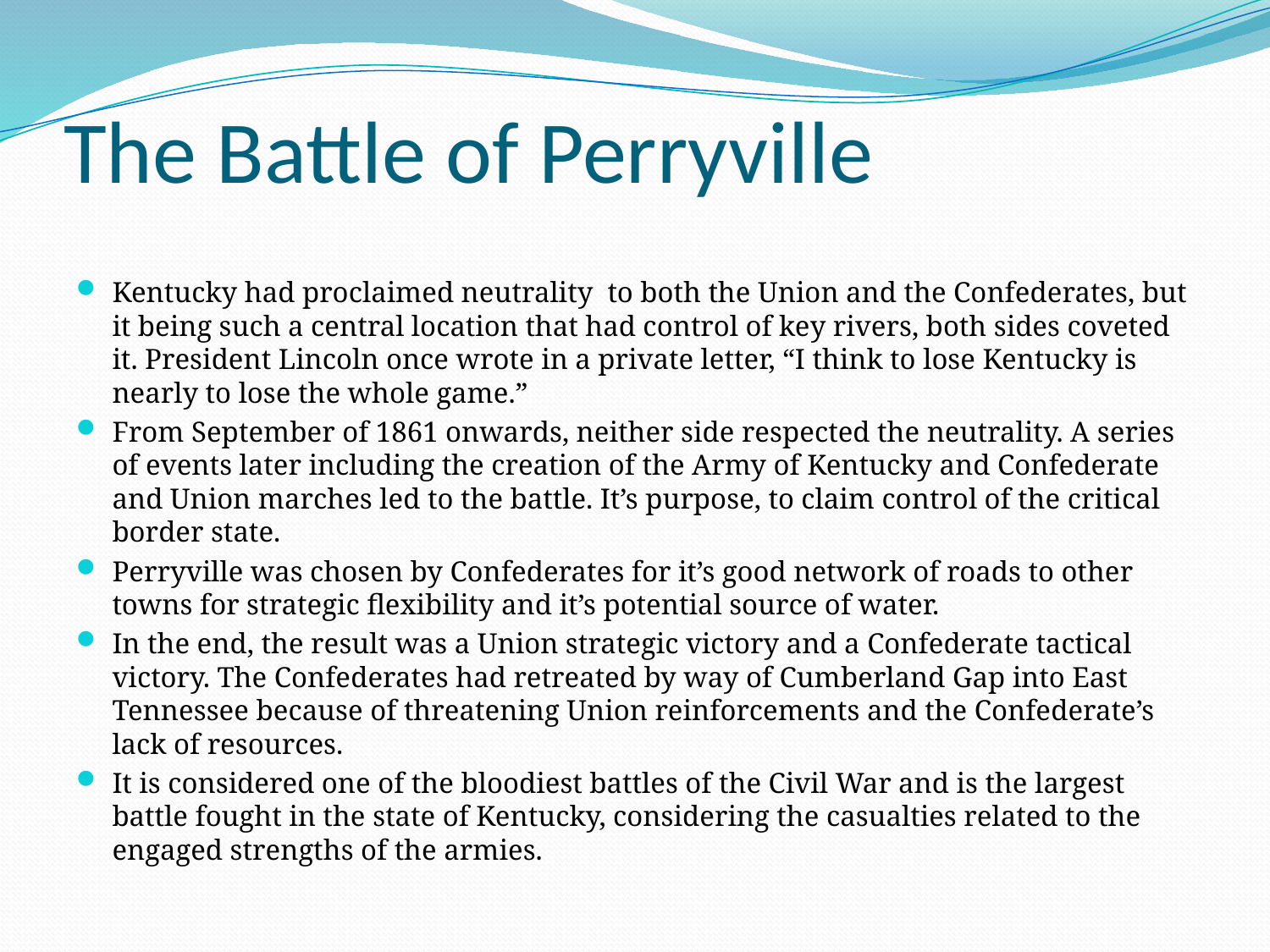

# The Battle of Perryville
Kentucky had proclaimed neutrality  to both the Union and the Confederates, but it being such a central location that had control of key rivers, both sides coveted it. President Lincoln once wrote in a private letter, “I think to lose Kentucky is nearly to lose the whole game.”
From September of 1861 onwards, neither side respected the neutrality. A series of events later including the creation of the Army of Kentucky and Confederate and Union marches led to the battle. It’s purpose, to claim control of the critical border state.
Perryville was chosen by Confederates for it’s good network of roads to other towns for strategic flexibility and it’s potential source of water.
In the end, the result was a Union strategic victory and a Confederate tactical victory. The Confederates had retreated by way of Cumberland Gap into East Tennessee because of threatening Union reinforcements and the Confederate’s lack of resources.
It is considered one of the bloodiest battles of the Civil War and is the largest battle fought in the state of Kentucky, considering the casualties related to the engaged strengths of the armies.